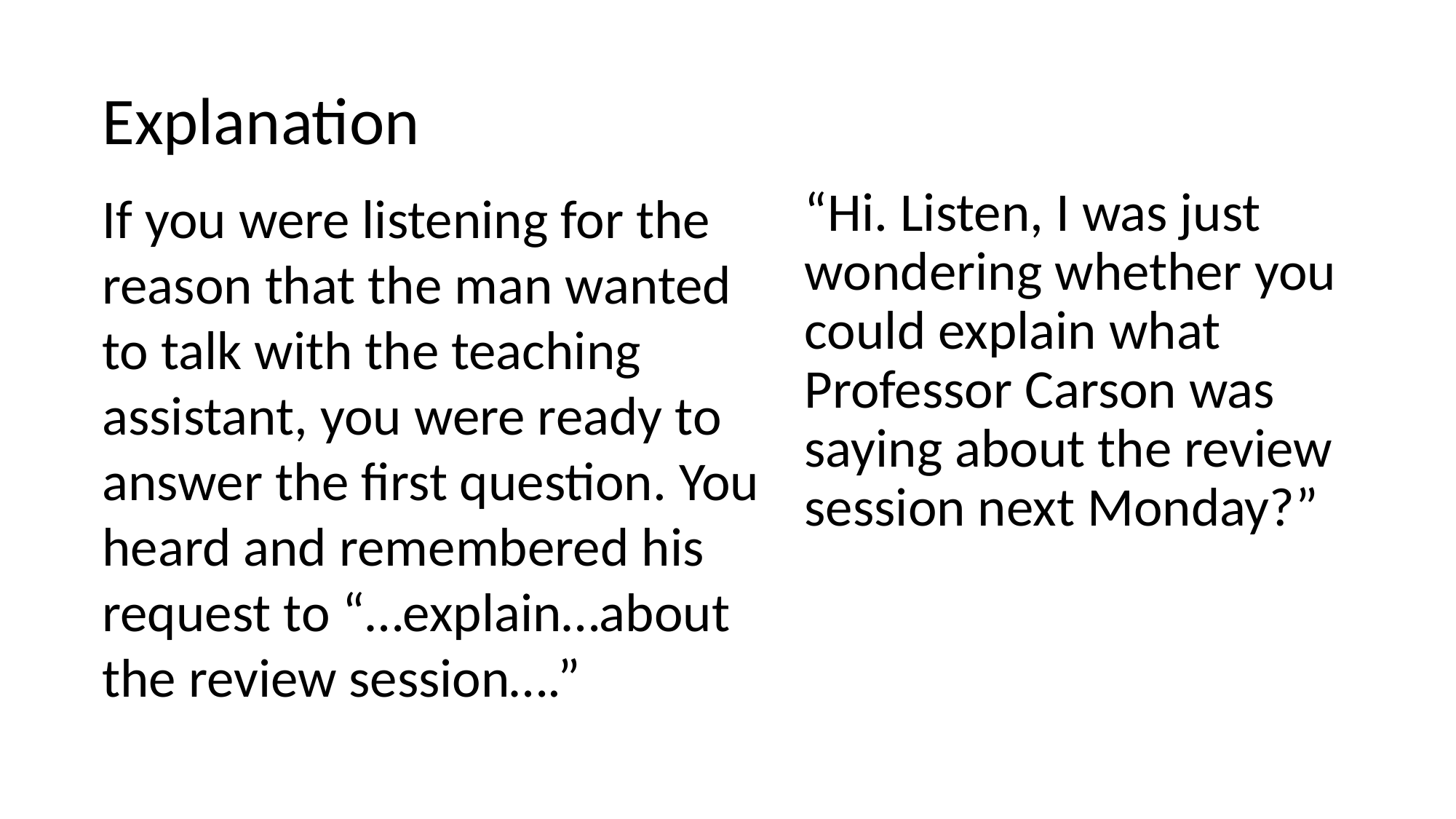

# Explanation
If you were listening for the reason that the man wanted to talk with the teaching assistant, you were ready to answer the first question. You heard and remembered his request to “…explain…about the review session….”
“Hi. Listen, I was just wondering whether you could explain what Professor Carson was saying about the review session next Monday?”